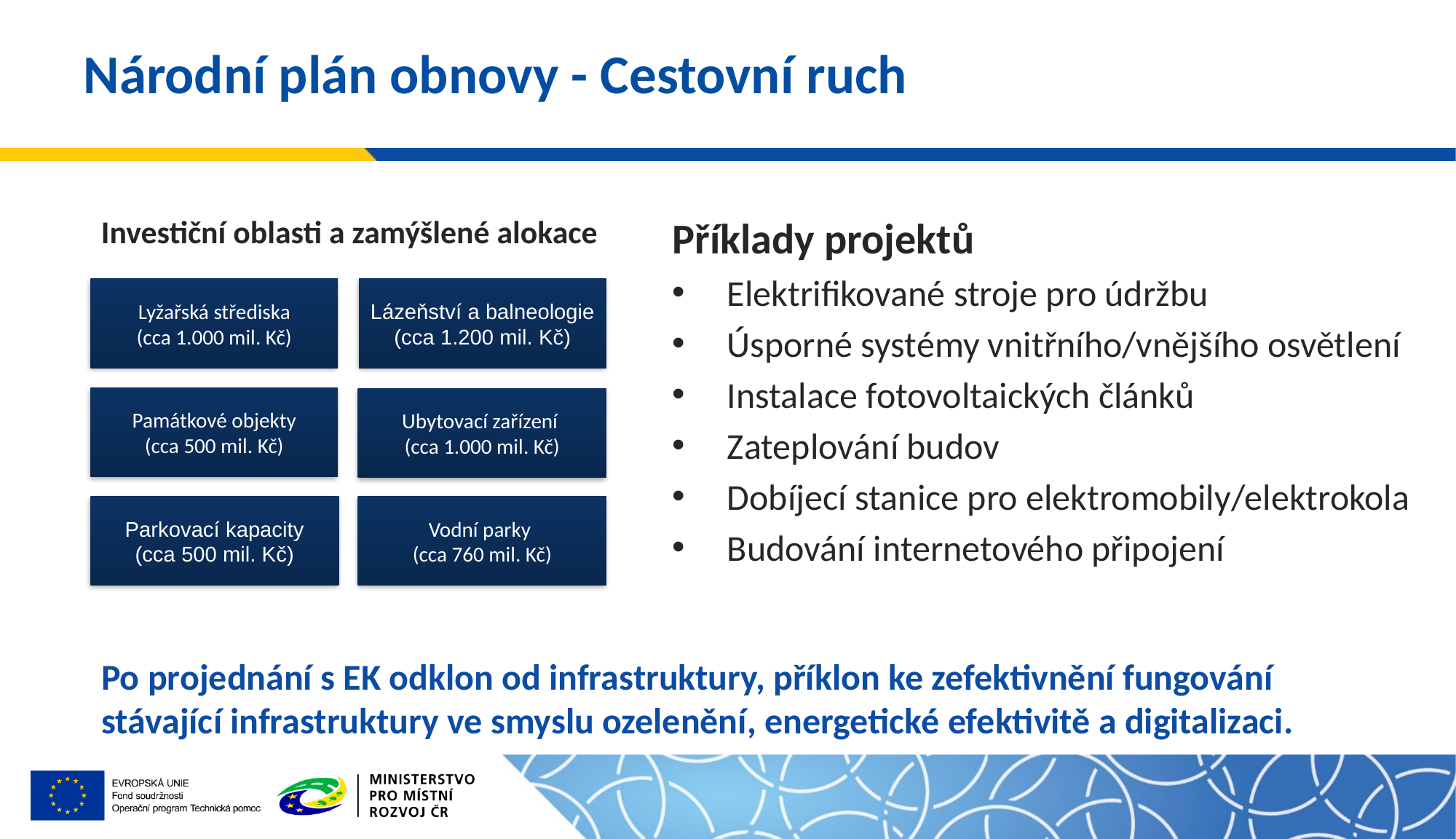

# Národní plán obnovy - Cestovní ruch
Investiční oblasti a zamýšlené alokace
Příklady projektů
Elektrifikované stroje pro údržbu
Úsporné systémy vnitřního/vnějšího osvětlení
Instalace fotovoltaických článků
Zateplování budov
Dobíjecí stanice pro elektromobily/elektrokola
Budování internetového připojení
Lyžařská střediska
(cca 1.000 mil. Kč)
Lázeňství a balneologie
(cca 1.200 mil. Kč)
Památkové objekty
(cca 500 mil. Kč)
Ubytovací zařízení
(cca 1.000 mil. Kč)
Parkovací kapacity
(cca 500 mil. Kč)
Vodní parky
(cca 760 mil. Kč)
Po projednání s EK odklon od infrastruktury, příklon ke zefektivnění fungování stávající infrastruktury ve smyslu ozelenění, energetické efektivitě a digitalizaci.